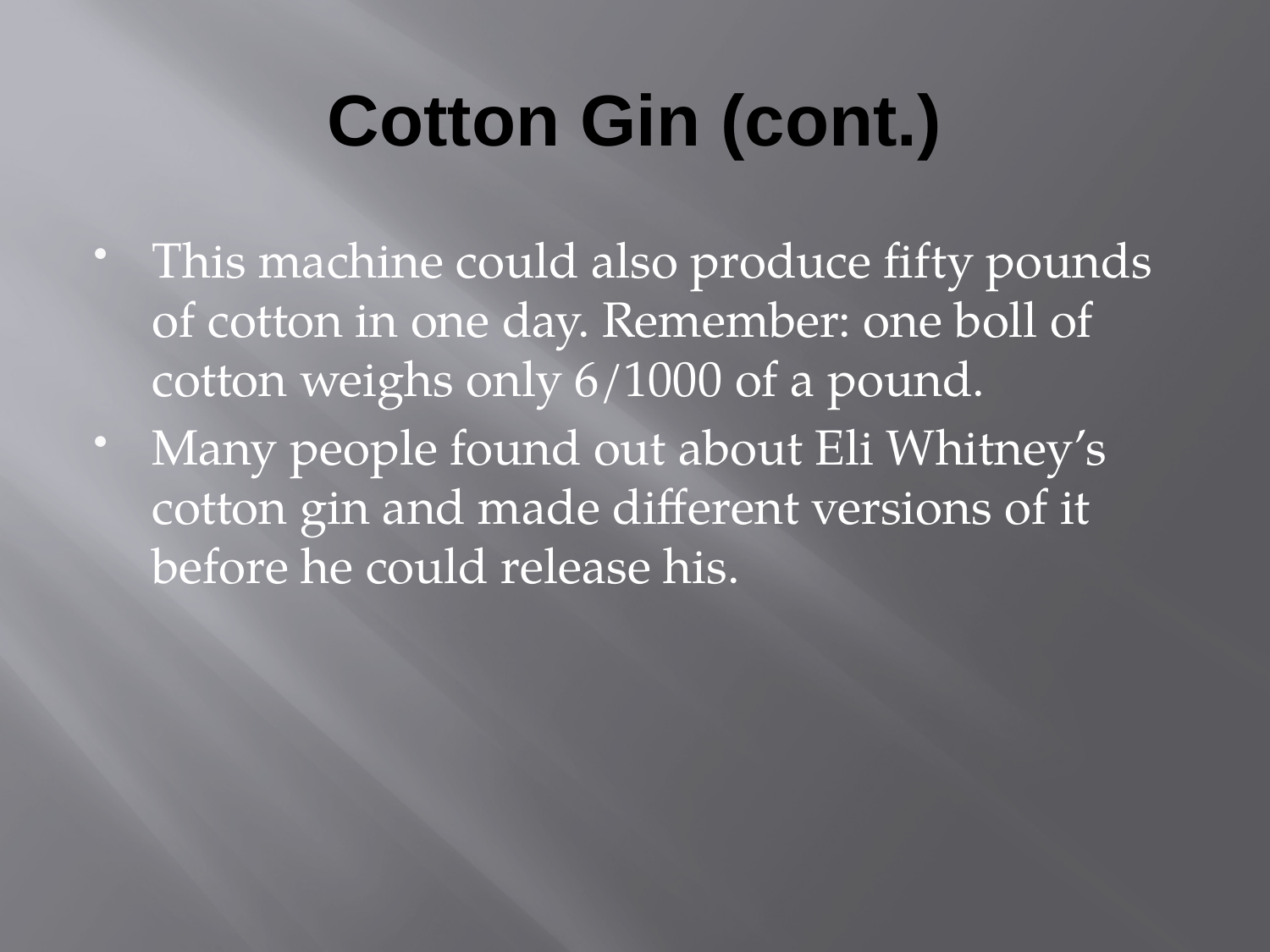

# Cotton Gin (cont.)
This machine could also produce fifty pounds of cotton in one day. Remember: one boll of cotton weighs only 6/1000 of a pound.
Many people found out about Eli Whitney’s cotton gin and made different versions of it before he could release his.